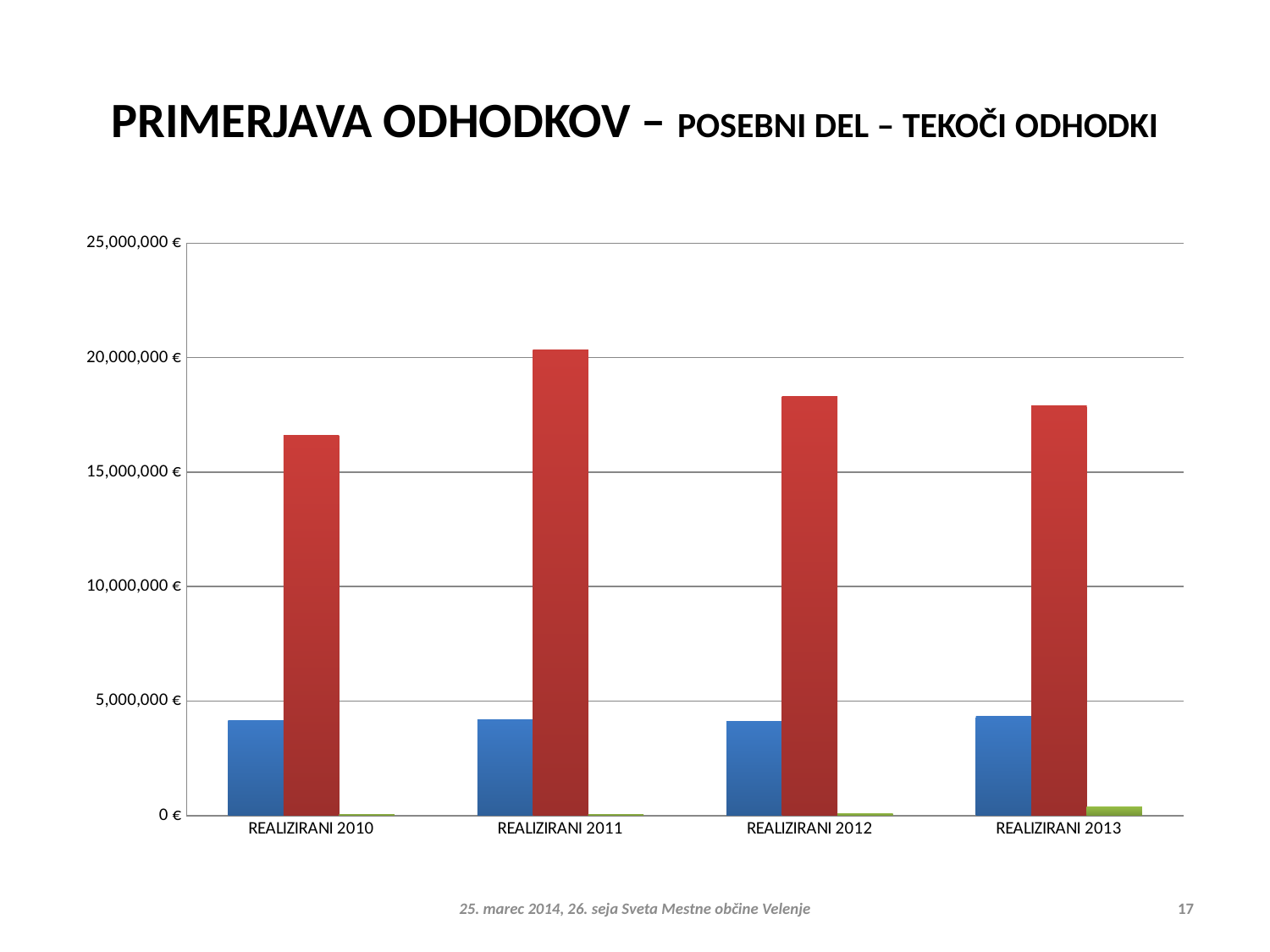

# PRIMERJAVA ODHODKOV – POSEBNI DEL – TEKOČI ODHODKI

### Chart

| Category | PLAČE | OSTALI TEKOČI ODHODKI | REZERVA |
|---|---|---|---|
| REALIZIRANI 2010 | 4132093.0 | 16617370.0 | 45000.0 |
| REALIZIRANI 2011 | 4180336.0 | 20350492.0 | 50000.0 |
| REALIZIRANI 2012 | 4108684.0 | 18313599.0 | 72923.0 |
| REALIZIRANI 2013 | 4331988.0 | 17884645.0 | 395844.0 |
25. marec 2014, 26. seja Sveta Mestne občine Velenje
17